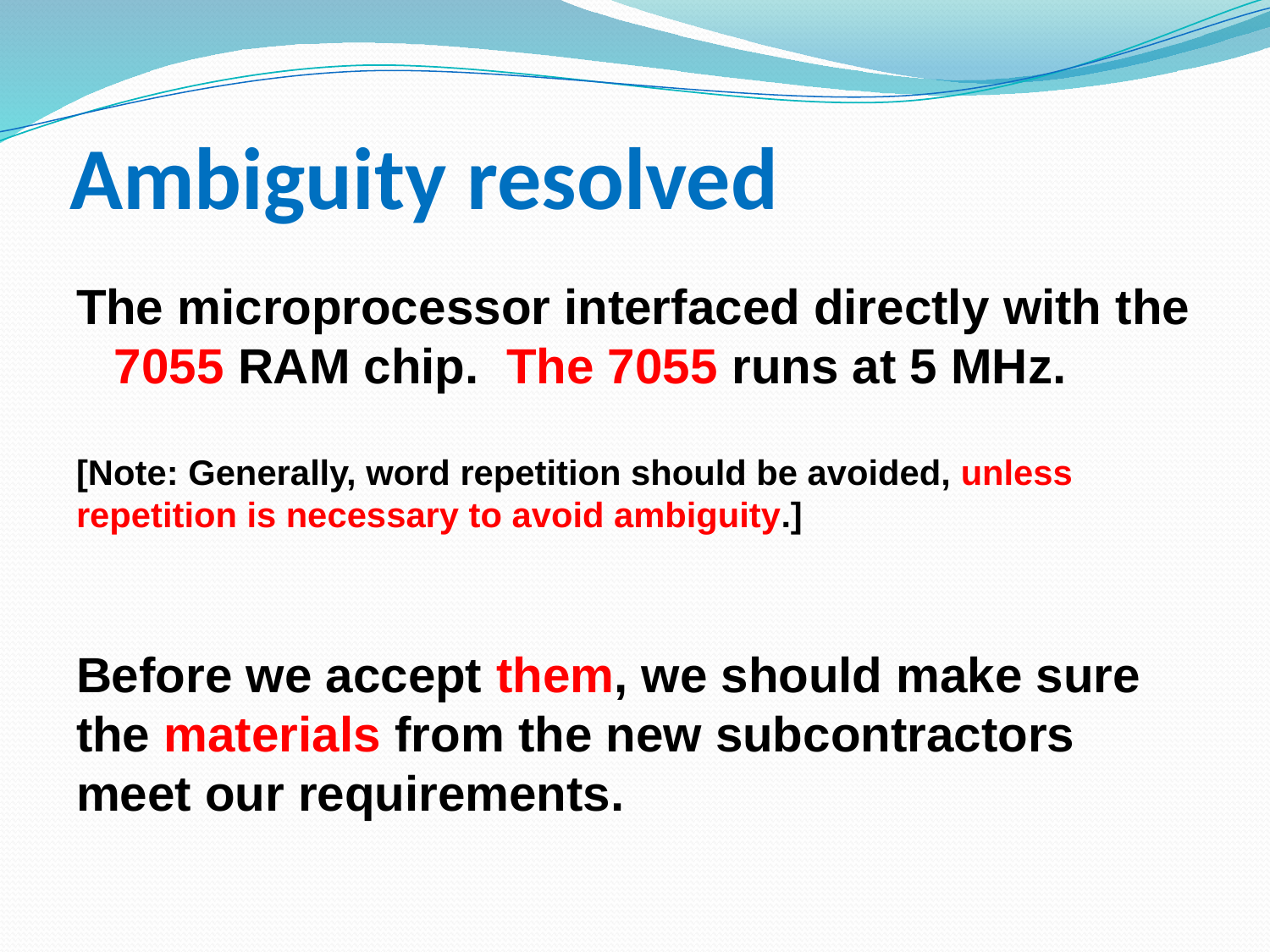

# Ambiguity resolved
The microprocessor interfaced directly with the 7055 RAM chip.  The 7055 runs at 5 MHz.

[Note: Generally, word repetition should be avoided, unless repetition is necessary to avoid ambiguity.]

Before we accept them, we should make sure the materials from the new subcontractors meet our requirements.